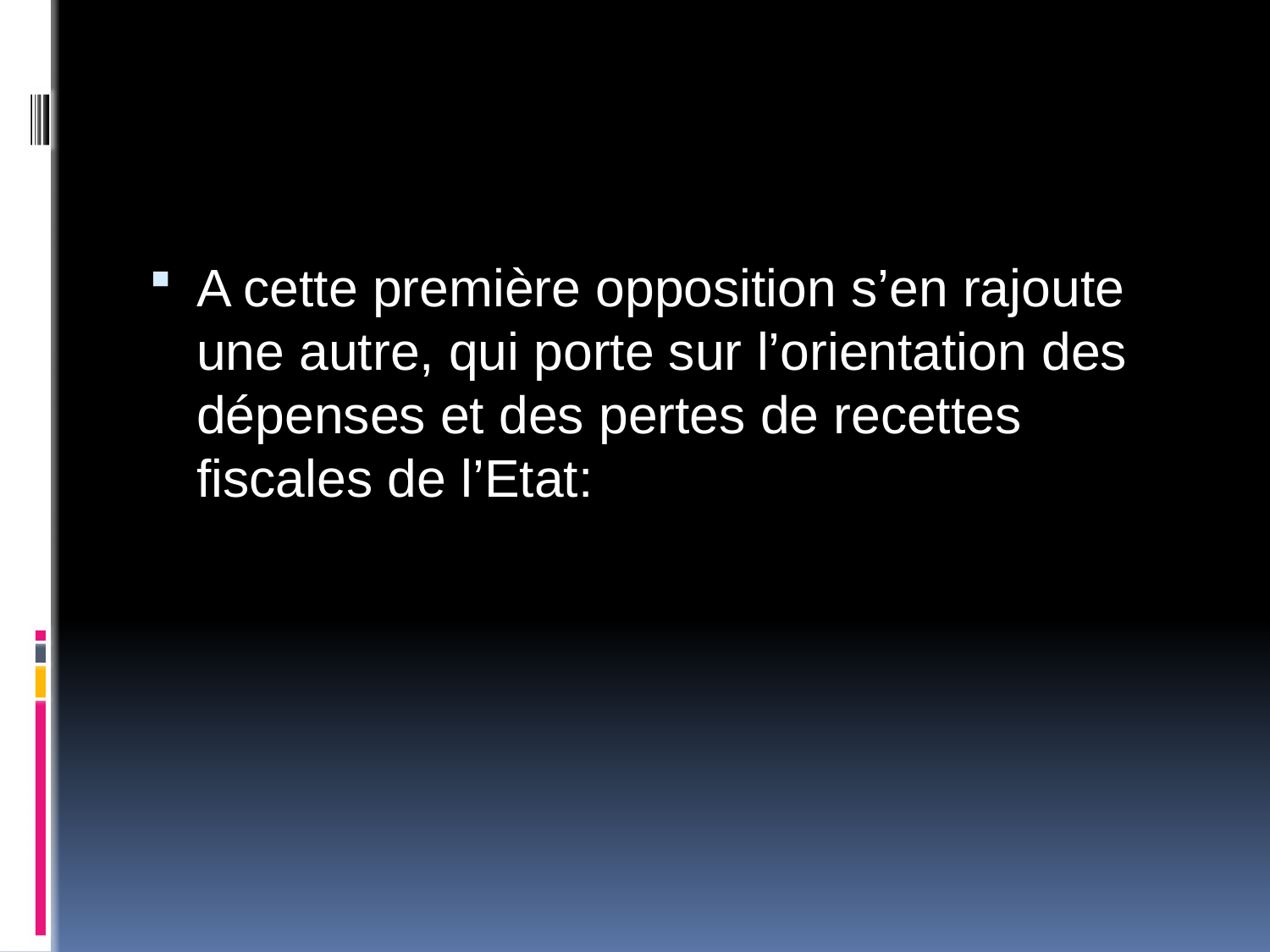

#
A cette première opposition s’en rajoute une autre, qui porte sur l’orientation des dépenses et des pertes de recettes fiscales de l’Etat: